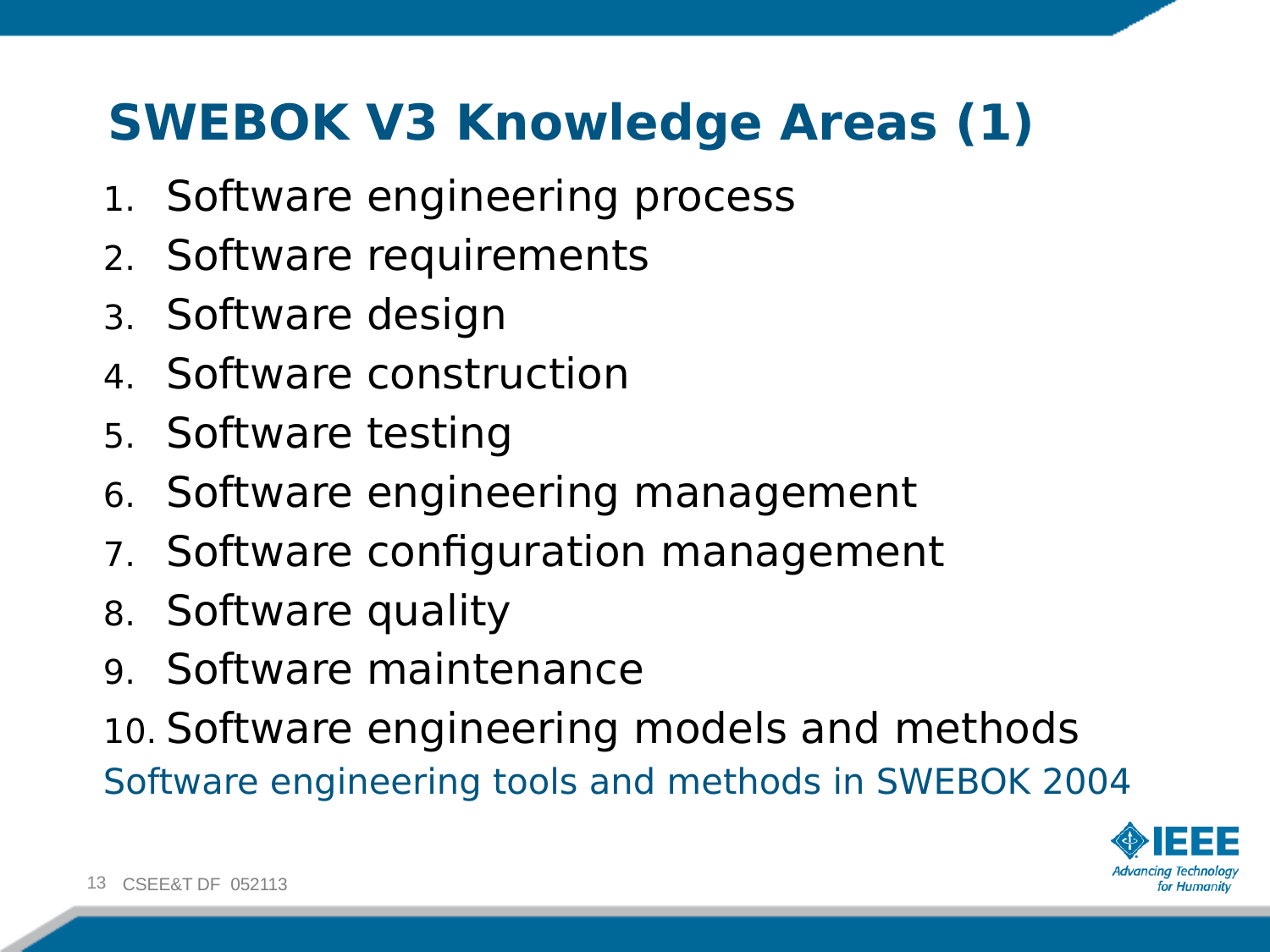

# SWEBOK V3 Knowledge Areas (1)
Software engineering process
Software requirements
Software design
Software construction
Software testing
Software engineering management
Software configuration management
Software quality
Software maintenance
Software engineering models and methods
Software engineering tools and methods in SWEBOK 2004

13